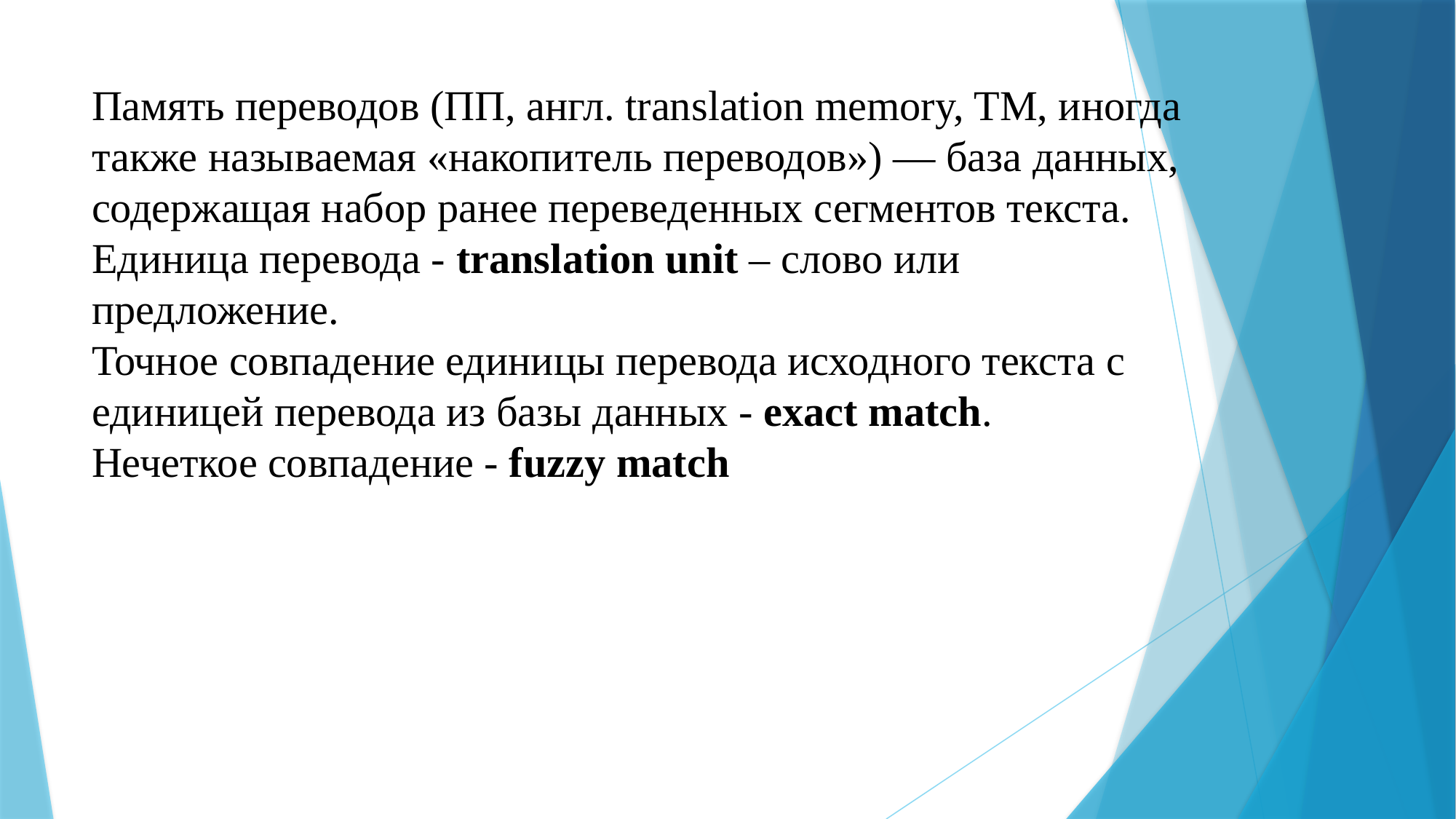

# Память переводов (ПП, англ. translation memory, TM, иногда также называемая «накопитель переводов») — база данных, содержащая набор ранее переведенных сегментов текста. Единица перевода - translation unit – слово или предложение. Точное совпадение единицы перевода исходного текста с единицей перевода из базы данных - exact match. Нечеткое совпадение - fuzzy match